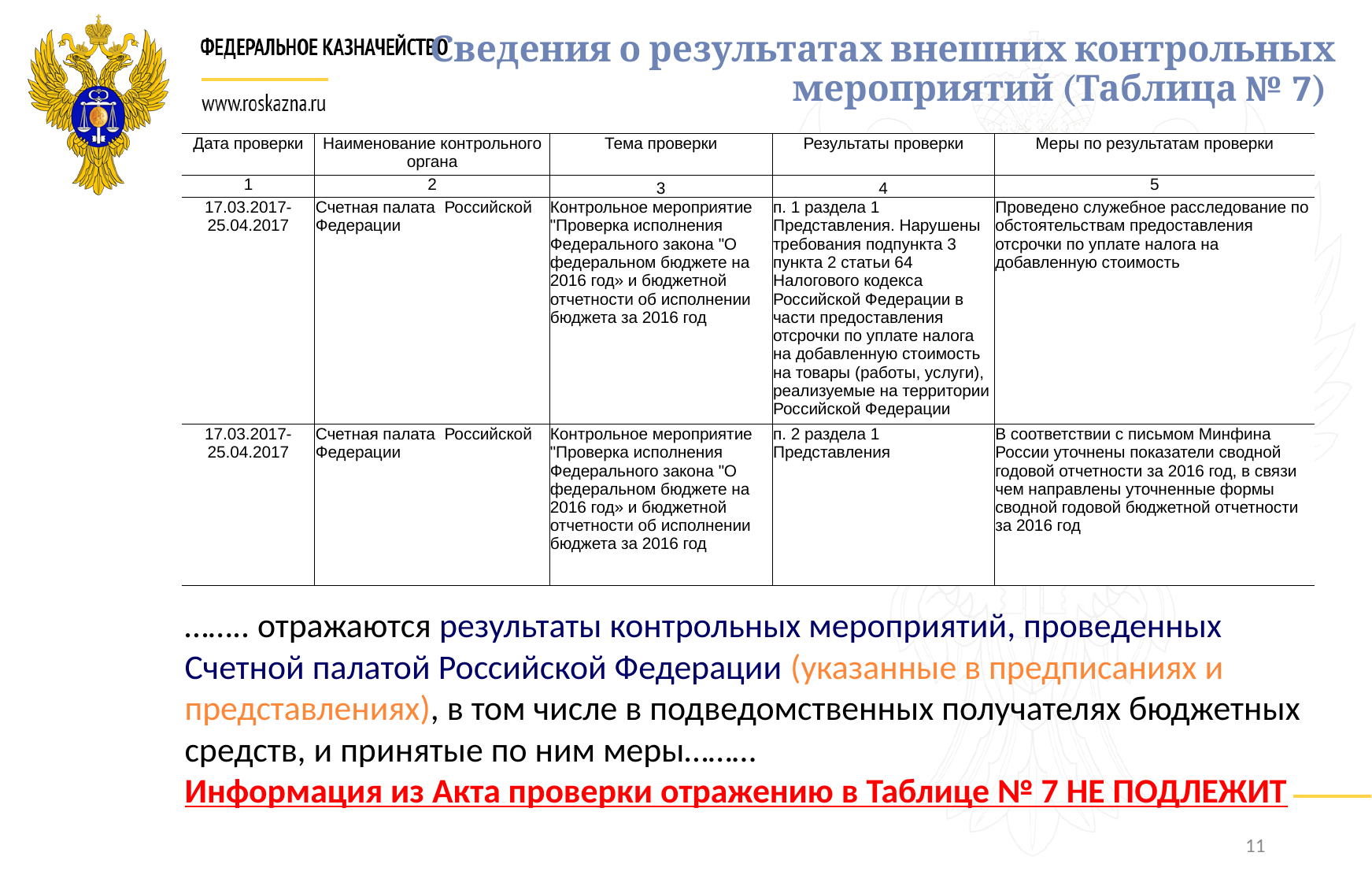

# Сведения о результатах внешних контрольных мероприятий (Таблица № 7)
| Дата проверки | Наименование контрольного органа | Тема проверки | Результаты проверки | Меры по результатам проверки |
| --- | --- | --- | --- | --- |
| 1 | 2 | 3 | 4 | 5 |
| 17.03.2017- 25.04.2017 | Счетная палата Российской Федерации | Контрольное мероприятие "Проверка исполнения Федерального закона "О федеральном бюджете на 2016 год» и бюджетной отчетности об исполнении бюджета за 2016 год | п. 1 раздела 1 Представления. Нарушены требования подпункта 3 пункта 2 статьи 64 Налогового кодекса Российской Федерации в части предоставления отсрочки по уплате налога на добавленную стоимость на товары (работы, услуги), реализуемые на территории Российской Федерации | Проведено служебное расследование по обстоятельствам предоставления отсрочки по уплате налога на добавленную стоимость |
| 17.03.2017- 25.04.2017 | Счетная палата Российской Федерации | Контрольное мероприятие "Проверка исполнения Федерального закона "О федеральном бюджете на 2016 год» и бюджетной отчетности об исполнении бюджета за 2016 год | п. 2 раздела 1 Представления | В соответствии с письмом Минфина России уточнены показатели сводной годовой отчетности за 2016 год, в связи чем направлены уточненные формы сводной годовой бюджетной отчетности за 2016 год |
…….. отражаются результаты контрольных мероприятий, проведенных
Счетной палатой Российской Федерации (указанные в предписаниях и
представлениях), в том числе в подведомственных получателях бюджетных
средств, и принятые по ним меры………
Информация из Акта проверки отражению в Таблице № 7 НЕ ПОДЛЕЖИТ
11